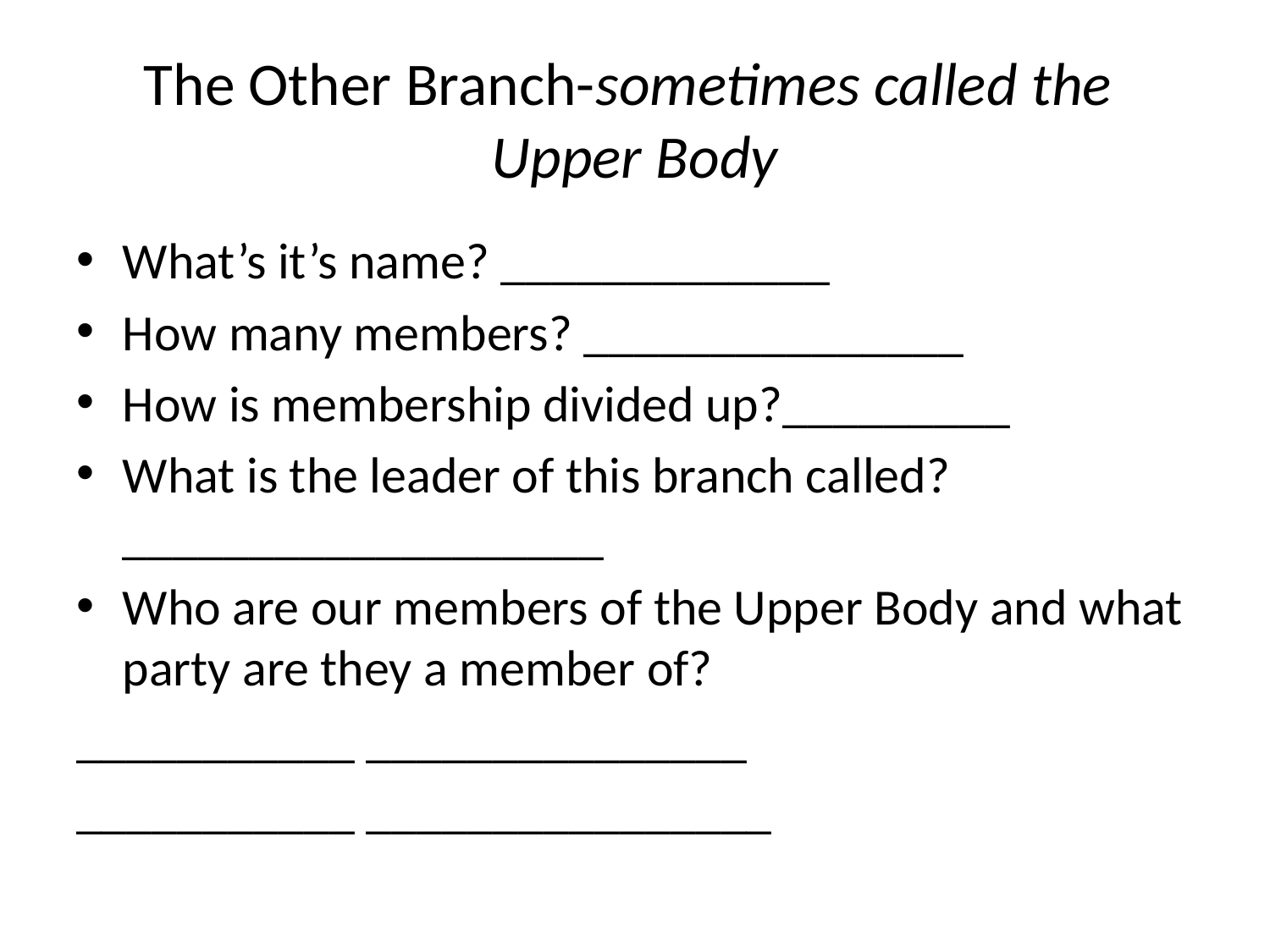

# The Other Branch-sometimes called the  Upper Body
What’s it’s name? _____________
How many members? _______________
How is membership divided up?_________
What is the leader of this branch called? ___________________
Who are our members of the Upper Body and what party are they a member of?
___________ _______________
___________ ________________